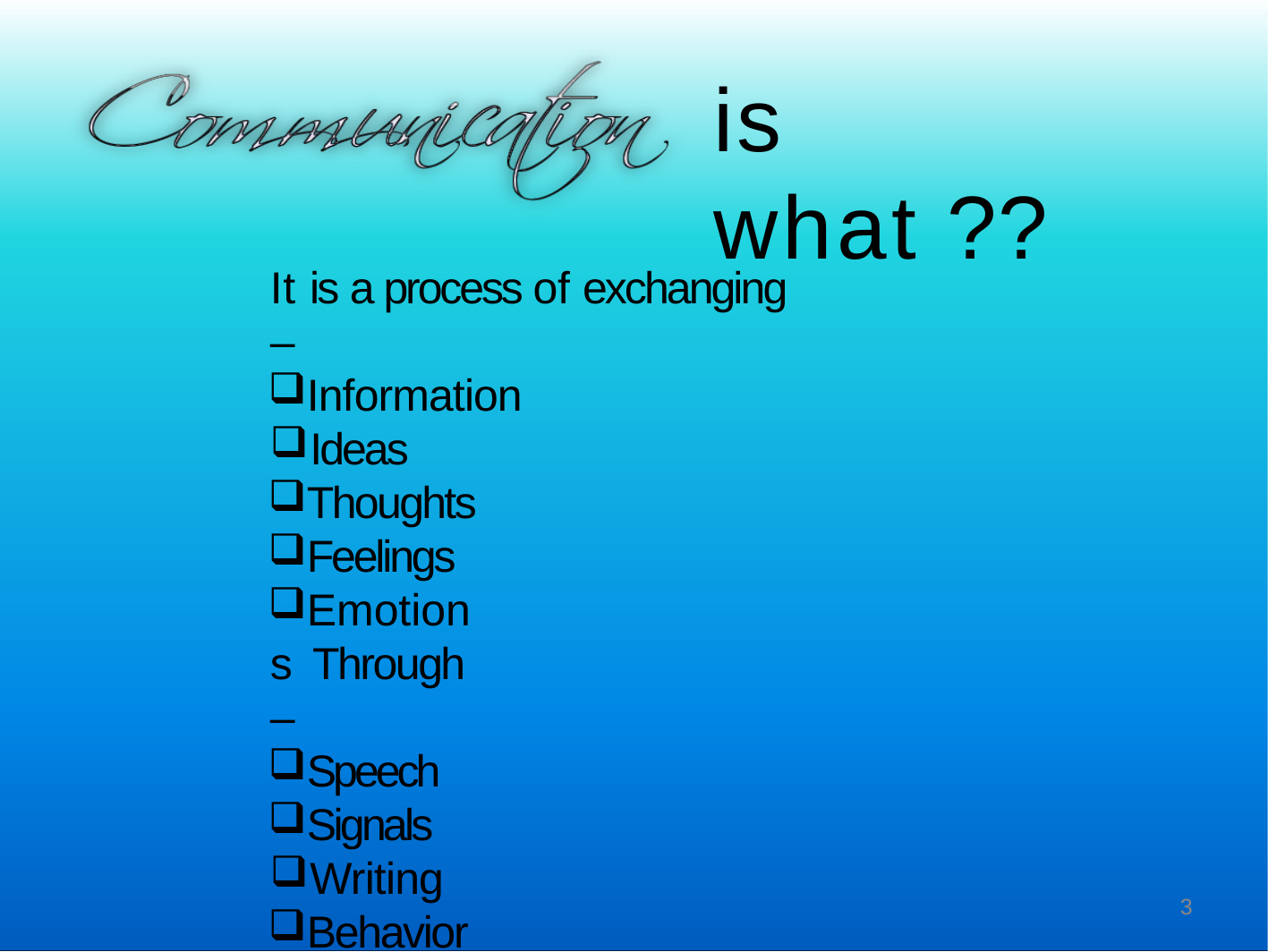

# is what ??
It is a process of exchanging –
Information
Ideas
Thoughts
Feelings
Emotions  Through –
Speech
Signals
Writing
Behavior
3